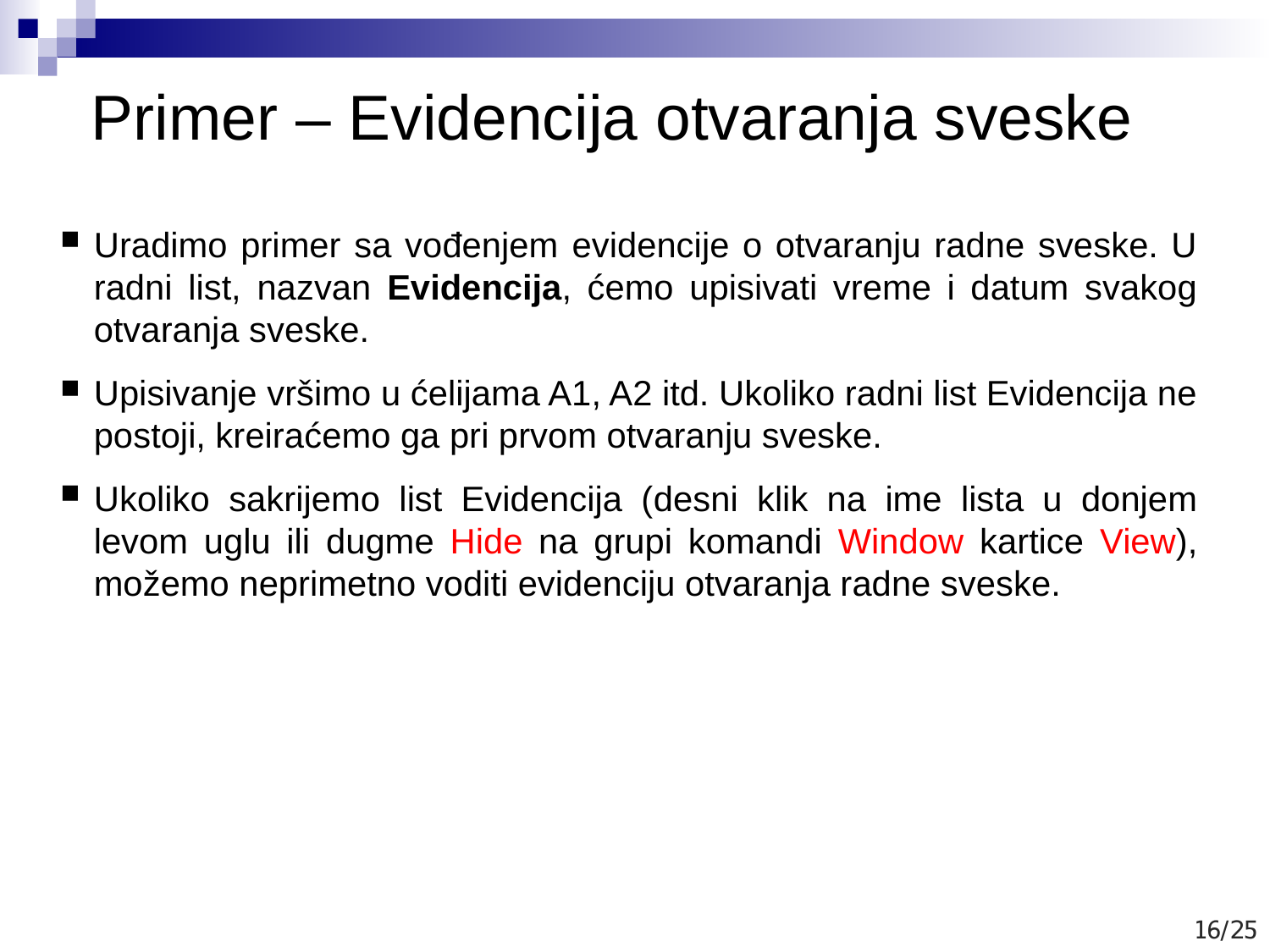

# Primer – Evidencija otvaranja sveske
Uradimo primer sa vođenjem evidencije o otvaranju radne sveske. U radni list, nazvan Evidencija, ćemo upisivati vreme i datum svakog otvaranja sveske.
Upisivanje vršimo u ćelijama A1, A2 itd. Ukoliko radni list Evidencija ne postoji, kreiraćemo ga pri prvom otvaranju sveske.
Ukoliko sakrijemo list Evidencija (desni klik na ime lista u donjem levom uglu ili dugme Hide na grupi komandi Window kartice View), možemo neprimetno voditi evidenciju otvaranja radne sveske.
16/25